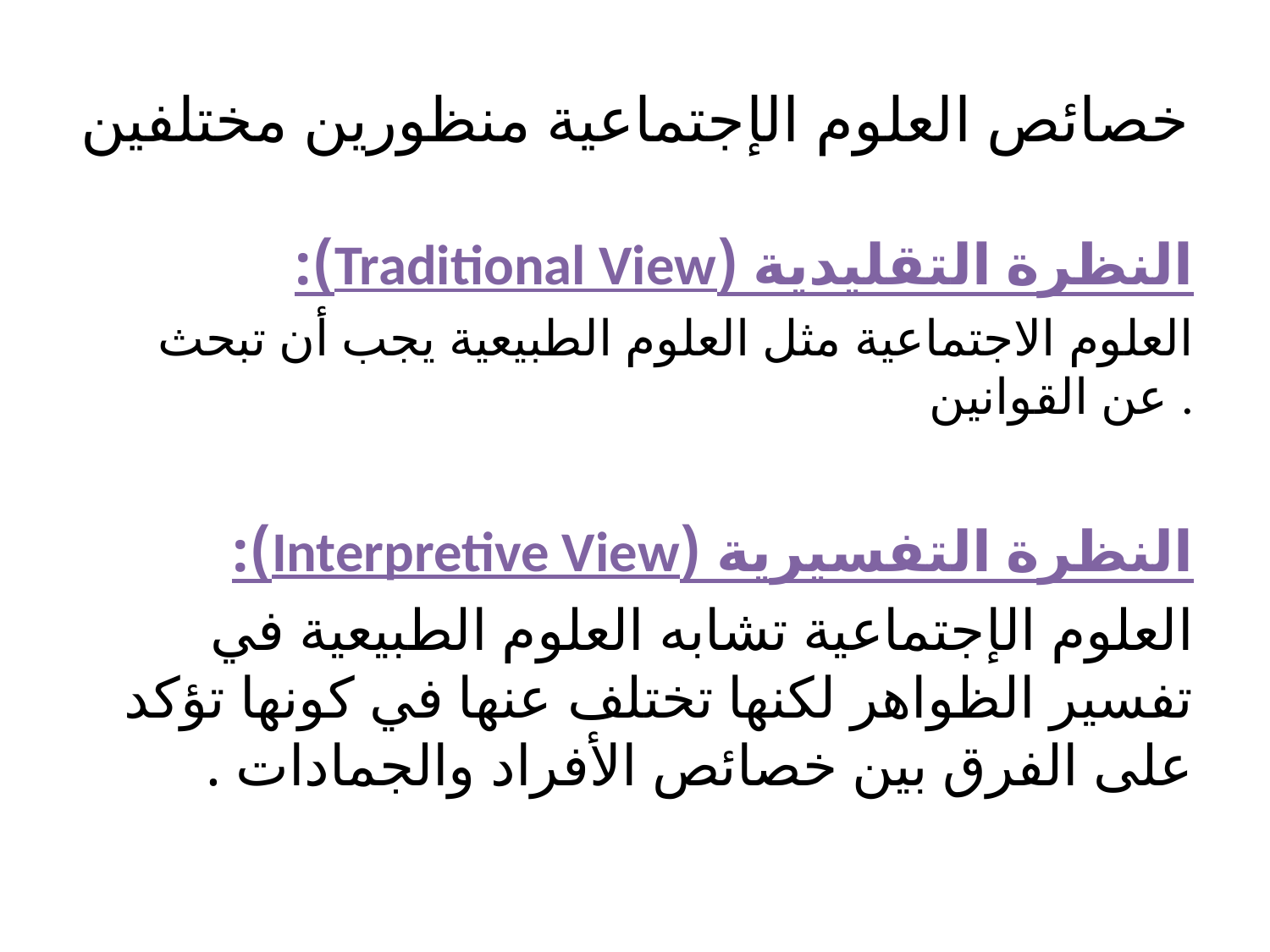

# خصائص العلوم الإجتماعية منظورين مختلفين
النظرة التقليدية (Traditional View):
العلوم الاجتماعية مثل العلوم الطبيعية يجب أن تبحث عن القوانين .

النظرة التفسيرية (Interpretive View):
العلوم الإجتماعية تشابه العلوم الطبيعية في تفسير الظواهر لكنها تختلف عنها في كونها تؤكد على الفرق بين خصائص الأفراد والجمادات .